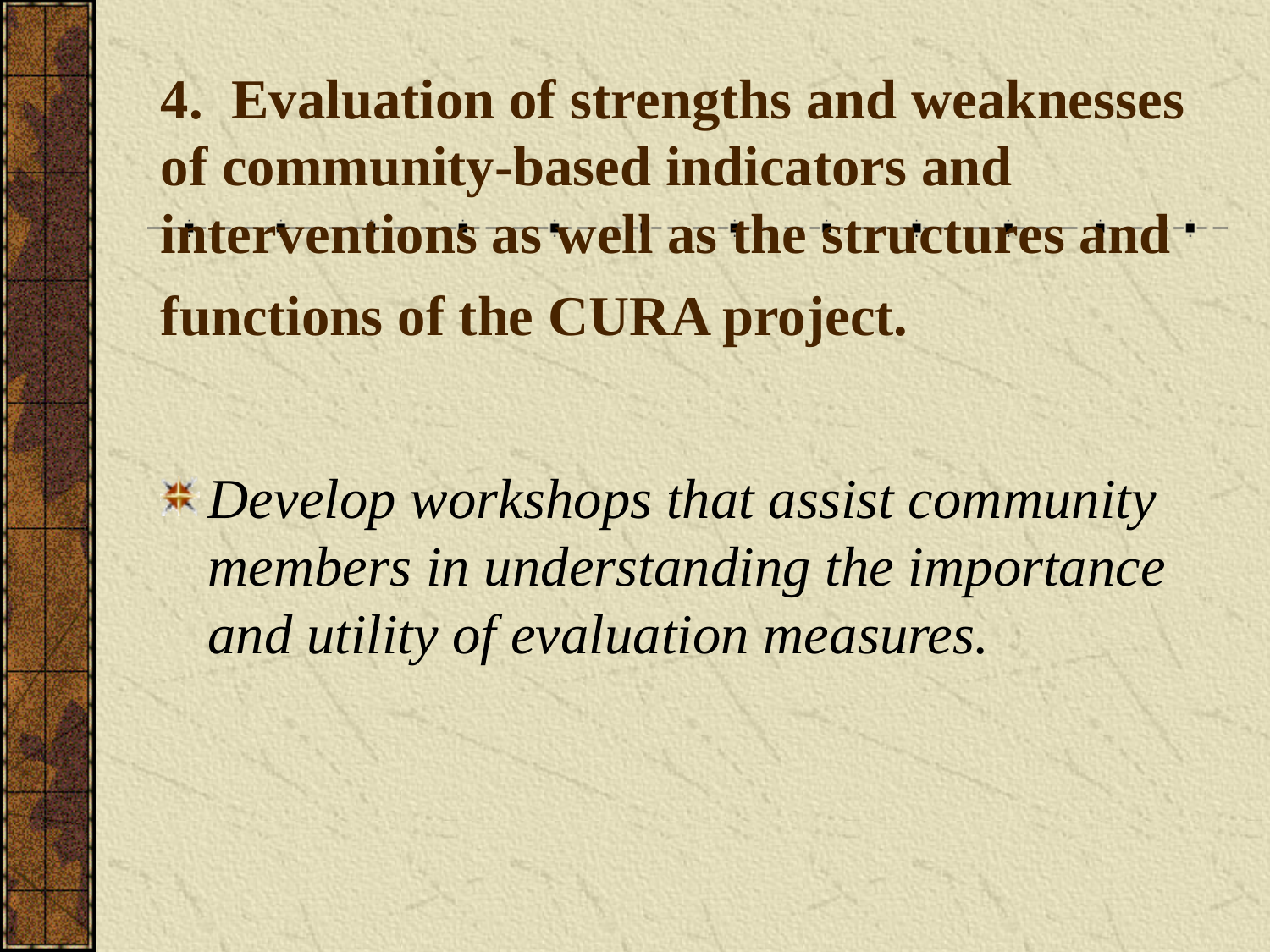

# 4.  Evaluation of strengths and weaknesses of community-based indicators and interventions as well as the structures and functions of the CURA project.
Develop workshops that assist community members in understanding the importance and utility of evaluation measures.